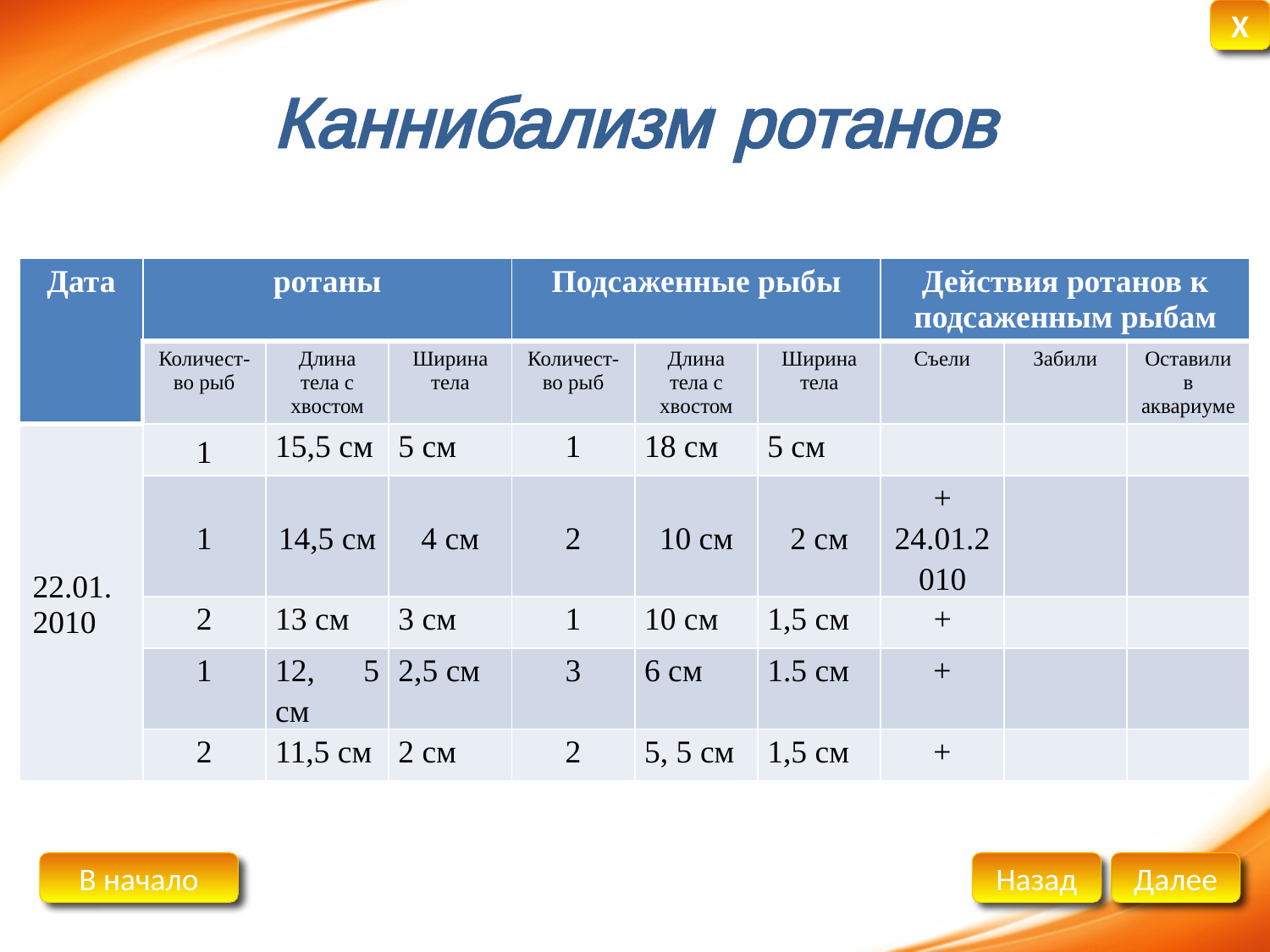

# Каннибализм ротанов
| Дата | ротаны |  |  | Подсаженные рыбы |  |  | Действия ротанов к подсаженным рыбам |  |  |
| --- | --- | --- | --- | --- | --- | --- | --- | --- | --- |
|  | Количест-во рыб | Длина тела с хвостом | Ширина тела | Количест-во рыб | Длина тела с хвостом | Ширина тела | Съели | Забили | Оставили в аквариуме |
| 22.01. 2010 | 1 | 15,5 см | 5 см | 1 | 18 см | 5 см |  |  |  |
|  | 1 | 14,5 см | 4 см | 2 | 10 см | 2 см | + 24.01.2010 |  |  |
|  | 2 | 13 см | 3 см | 1 | 10 см | 1,5 см | + |  |  |
|  | 1 | 12, 5 см | 2,5 см | 3 | 6 см | 1.5 см | + |  |  |
|  | 2 | 11,5 см | 2 см | 2 | 5, 5 см | 1,5 см | + |  |  |